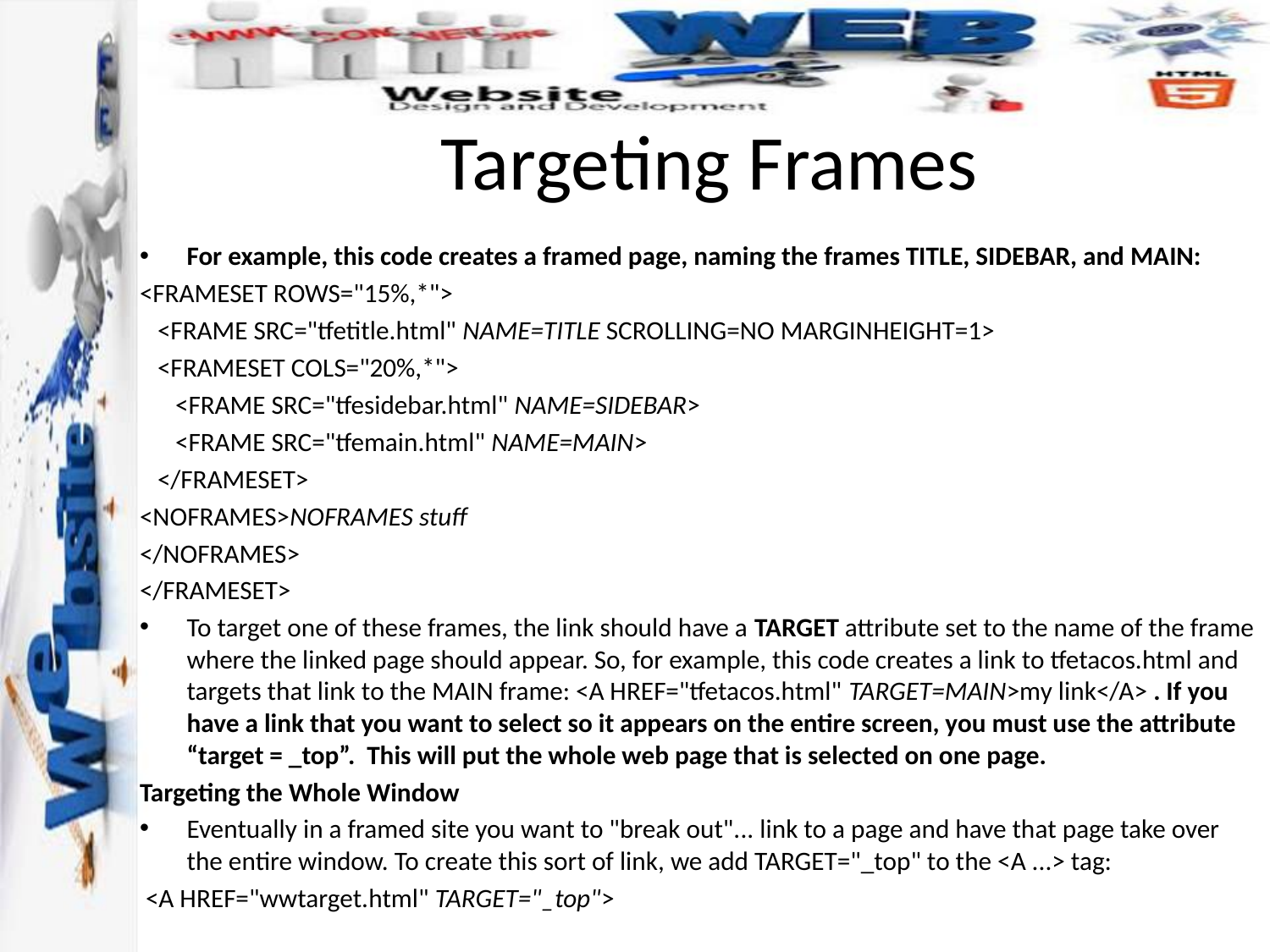

# Targeting Frames
For example, this code creates a framed page, naming the frames TITLE, SIDEBAR, and MAIN:
<FRAMESET ROWS="15%,*">
   <FRAME SRC="tfetitle.html" NAME=TITLE SCROLLING=NO MARGINHEIGHT=1>
   <FRAMESET COLS="20%,*">
      <FRAME SRC="tfesidebar.html" NAME=SIDEBAR>
      <FRAME SRC="tfemain.html" NAME=MAIN>
   </FRAMESET>
<NOFRAMES>NOFRAMES stuff
</NOFRAMES>
</FRAMESET>
To target one of these frames, the link should have a TARGET attribute set to the name of the frame where the linked page should appear. So, for example, this code creates a link to tfetacos.html and targets that link to the MAIN frame: <A HREF="tfetacos.html" TARGET=MAIN>my link</A> . If you have a link that you want to select so it appears on the entire screen, you must use the attribute “target = _top”.  This will put the whole web page that is selected on one page.
Targeting the Whole Window
Eventually in a framed site you want to "break out"... link to a page and have that page take over the entire window. To create this sort of link, we add TARGET="_top" to the <A ...> tag:
 <A HREF="wwtarget.html" TARGET="_top">